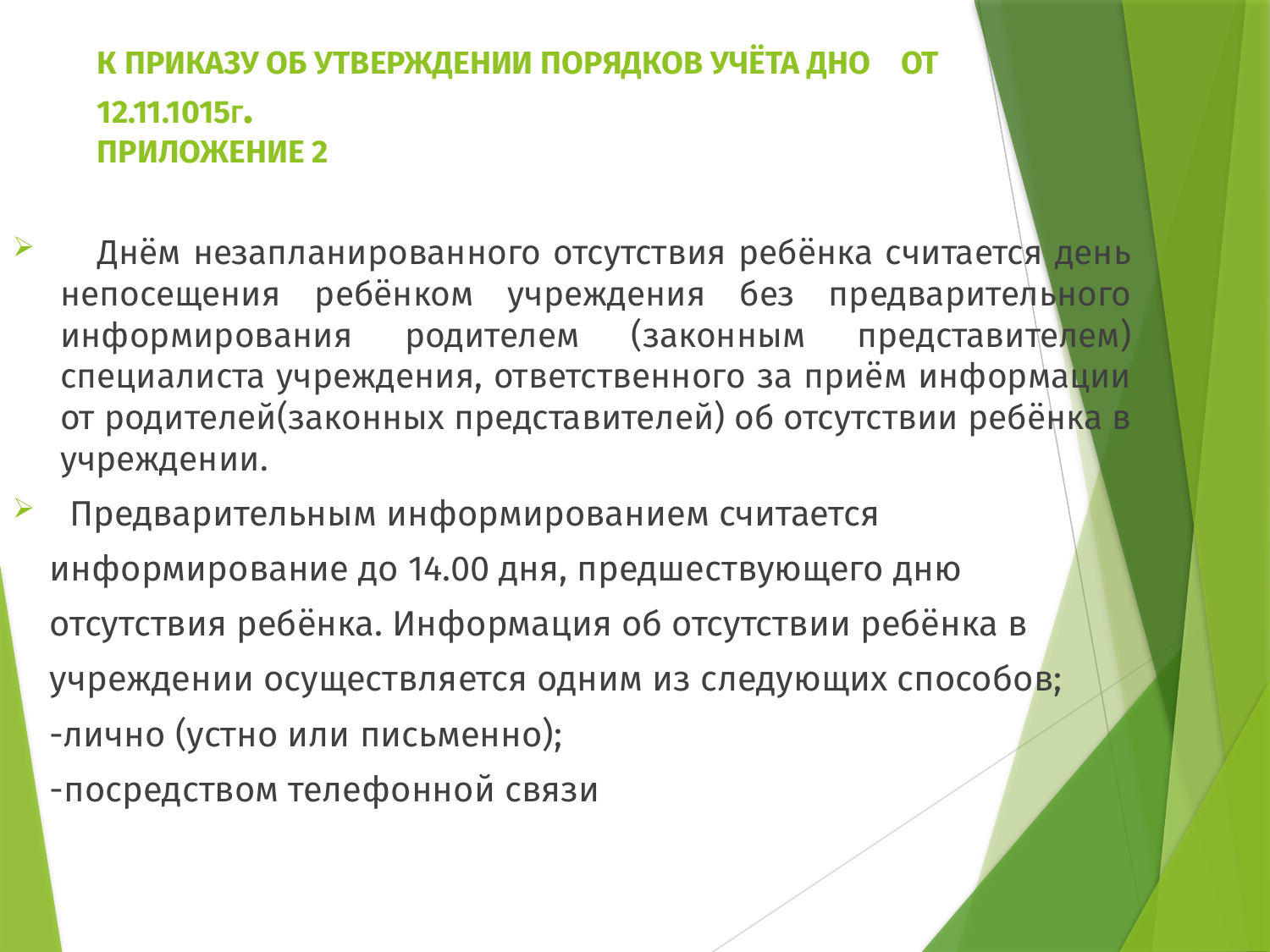

# К ПРИКАЗУ ОБ УТВЕРЖДЕНИИ ПОРЯДКОВ УЧЁТА ДНО    ОТ 12.11.1015Г. ПРИЛОЖЕНИЕ 2

   Днём незапланированного отсутствия ребёнка считается день непосещения ребёнком учреждения без предварительного информирования родителем (законным представителем) специалиста учреждения, ответственного за приём информации от родителей(законных представителей) об отсутствии ребёнка в учреждении.
 Предварительным информированием считается
    информирование до 14.00 дня, предшествующего дню
    отсутствия ребёнка. Информация об отсутствии ребёнка в
    учреждении осуществляется одним из следующих способов;
    -лично (устно или письменно);
    -посредством телефонной связи